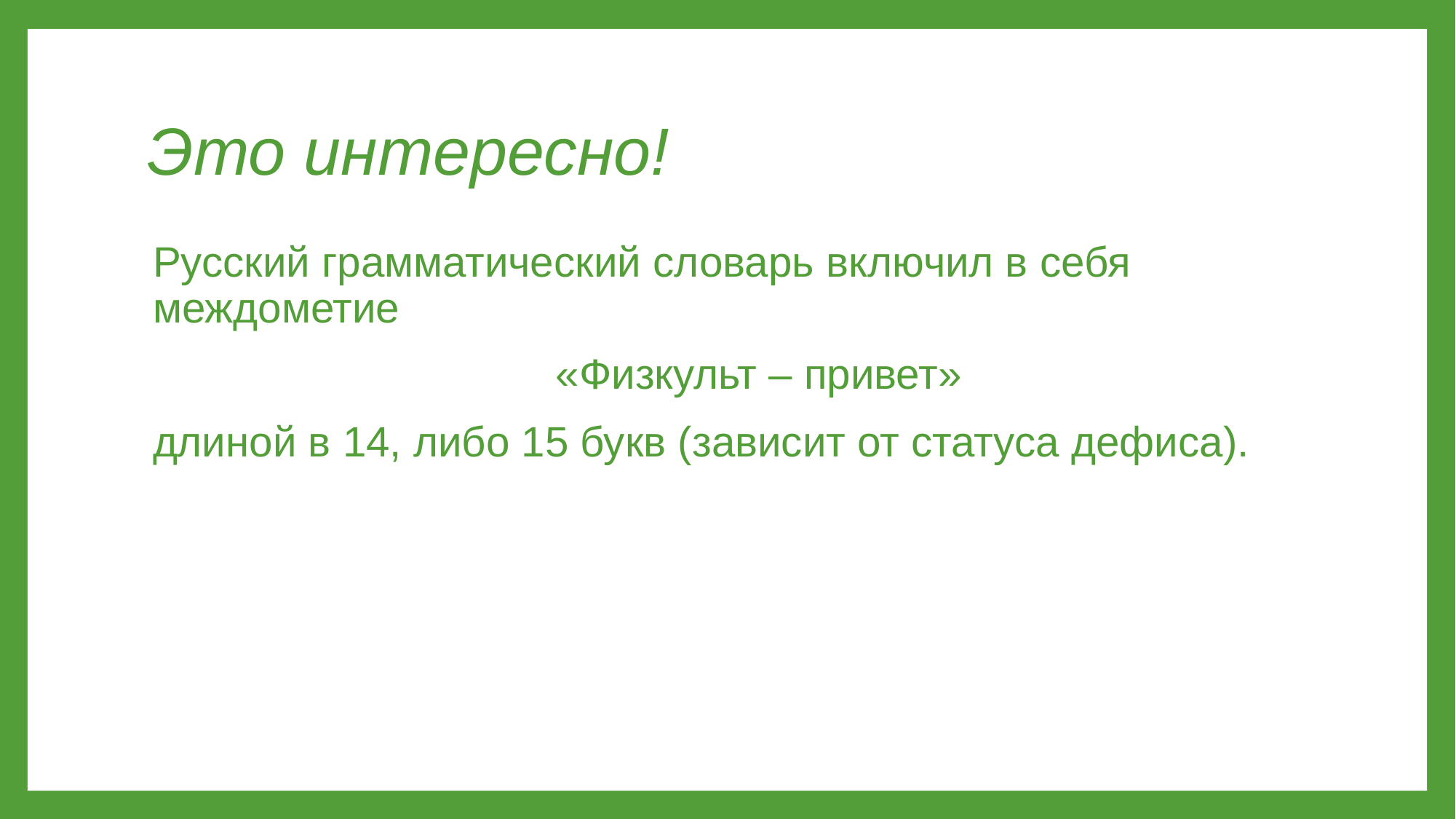

# Это интересно!
Русский грамматический словарь включил в себя междометие
«Физкульт – привет»
длиной в 14, либо 15 букв (зависит от статуса дефиса).